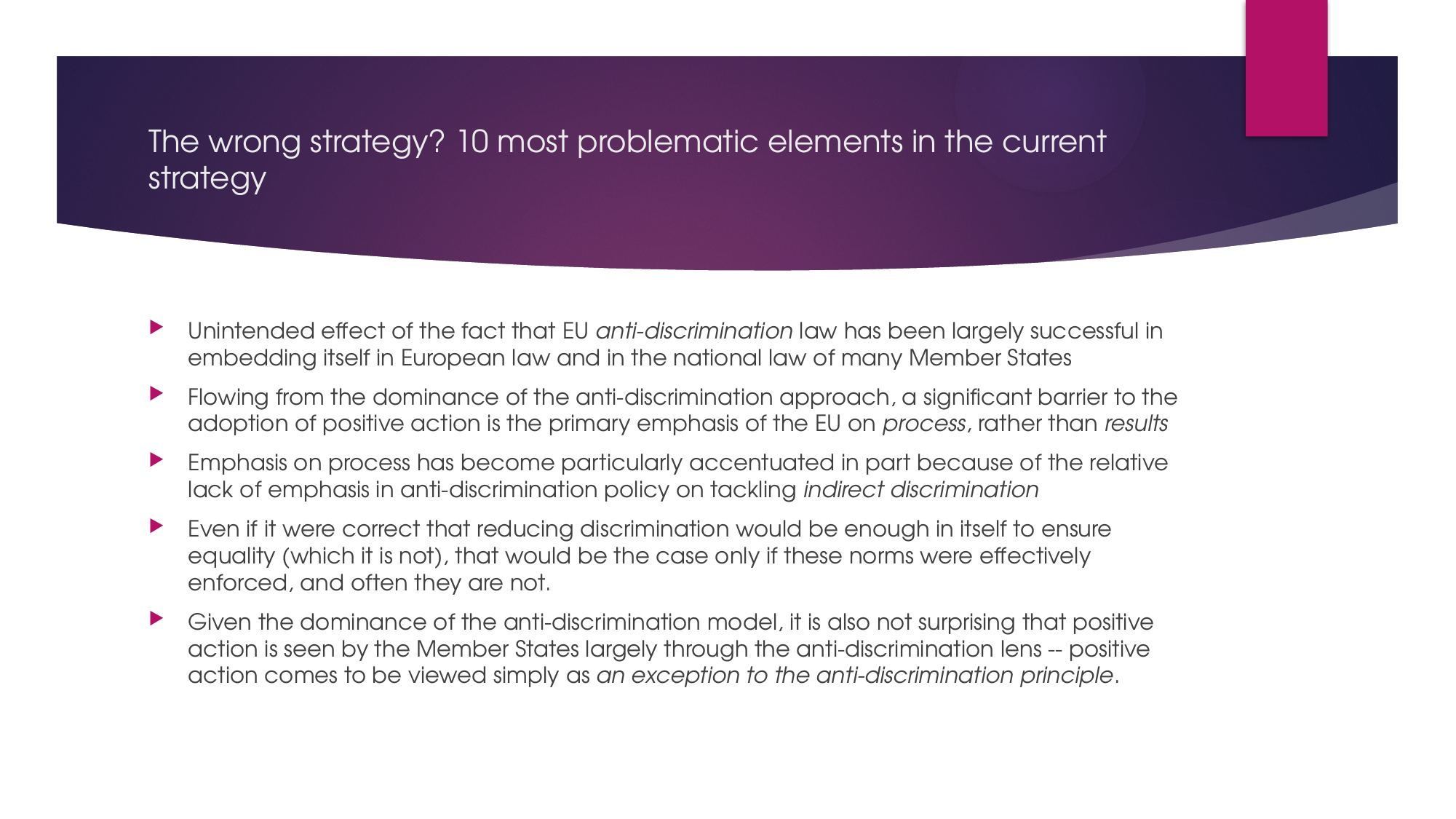

# The wrong strategy? 10 most problematic elements in the current strategy
Unintended effect of the fact that EU anti-discrimination law has been largely successful in embedding itself in European law and in the national law of many Member States
Flowing from the dominance of the anti-discrimination approach, a significant barrier to the adoption of positive action is the primary emphasis of the EU on process, rather than results
Emphasis on process has become particularly accentuated in part because of the relative lack of emphasis in anti-discrimination policy on tackling indirect discrimination
Even if it were correct that reducing discrimination would be enough in itself to ensure equality (which it is not), that would be the case only if these norms were effectively enforced, and often they are not.
Given the dominance of the anti-discrimination model, it is also not surprising that positive action is seen by the Member States largely through the anti-discrimination lens -- positive action comes to be viewed simply as an exception to the anti-discrimination principle.